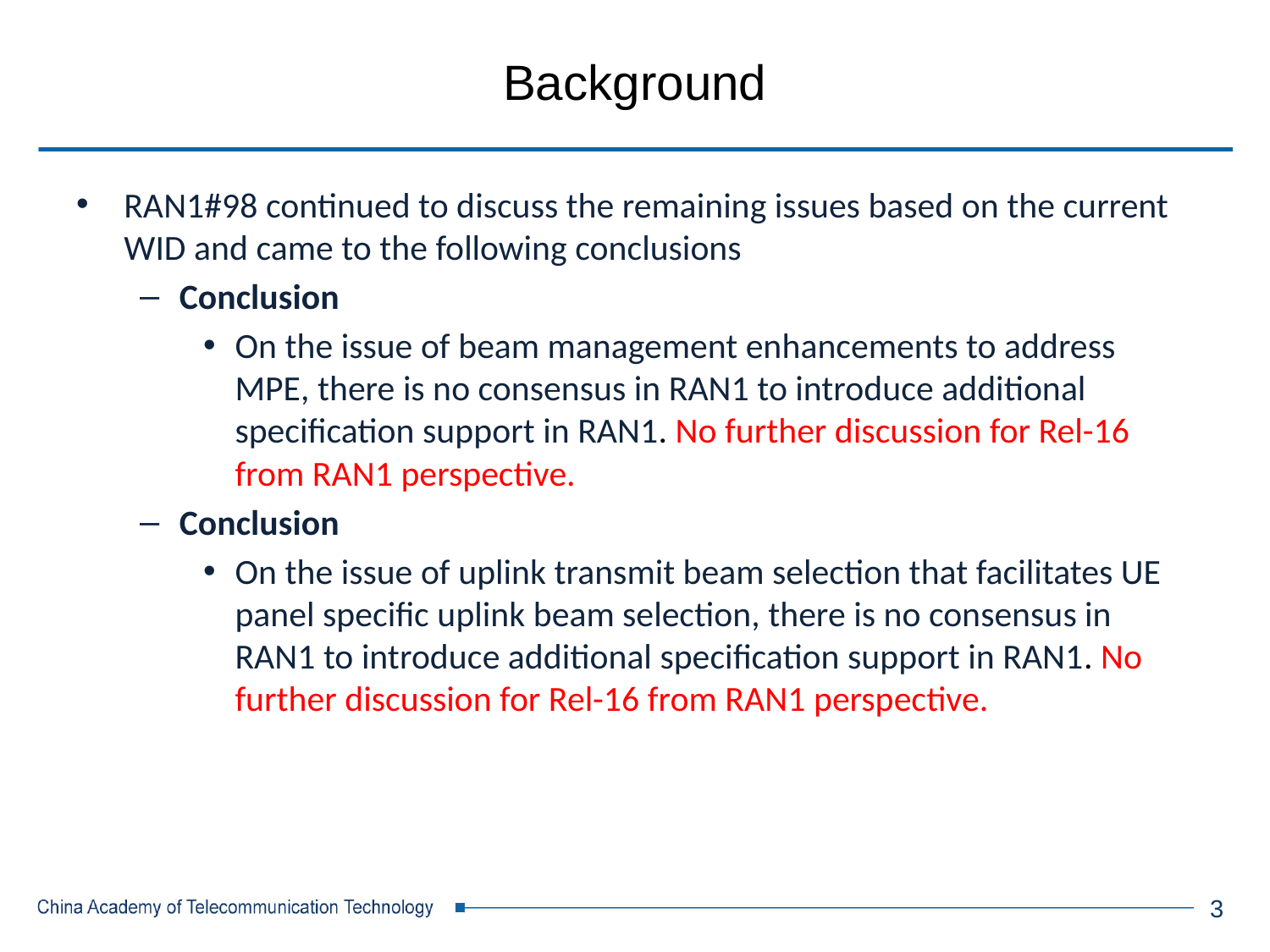

# Background
RAN1#98 continued to discuss the remaining issues based on the current WID and came to the following conclusions
Conclusion
On the issue of beam management enhancements to address MPE, there is no consensus in RAN1 to introduce additional specification support in RAN1. No further discussion for Rel-16 from RAN1 perspective.
Conclusion
On the issue of uplink transmit beam selection that facilitates UE panel specific uplink beam selection, there is no consensus in RAN1 to introduce additional specification support in RAN1. No further discussion for Rel-16 from RAN1 perspective.

3